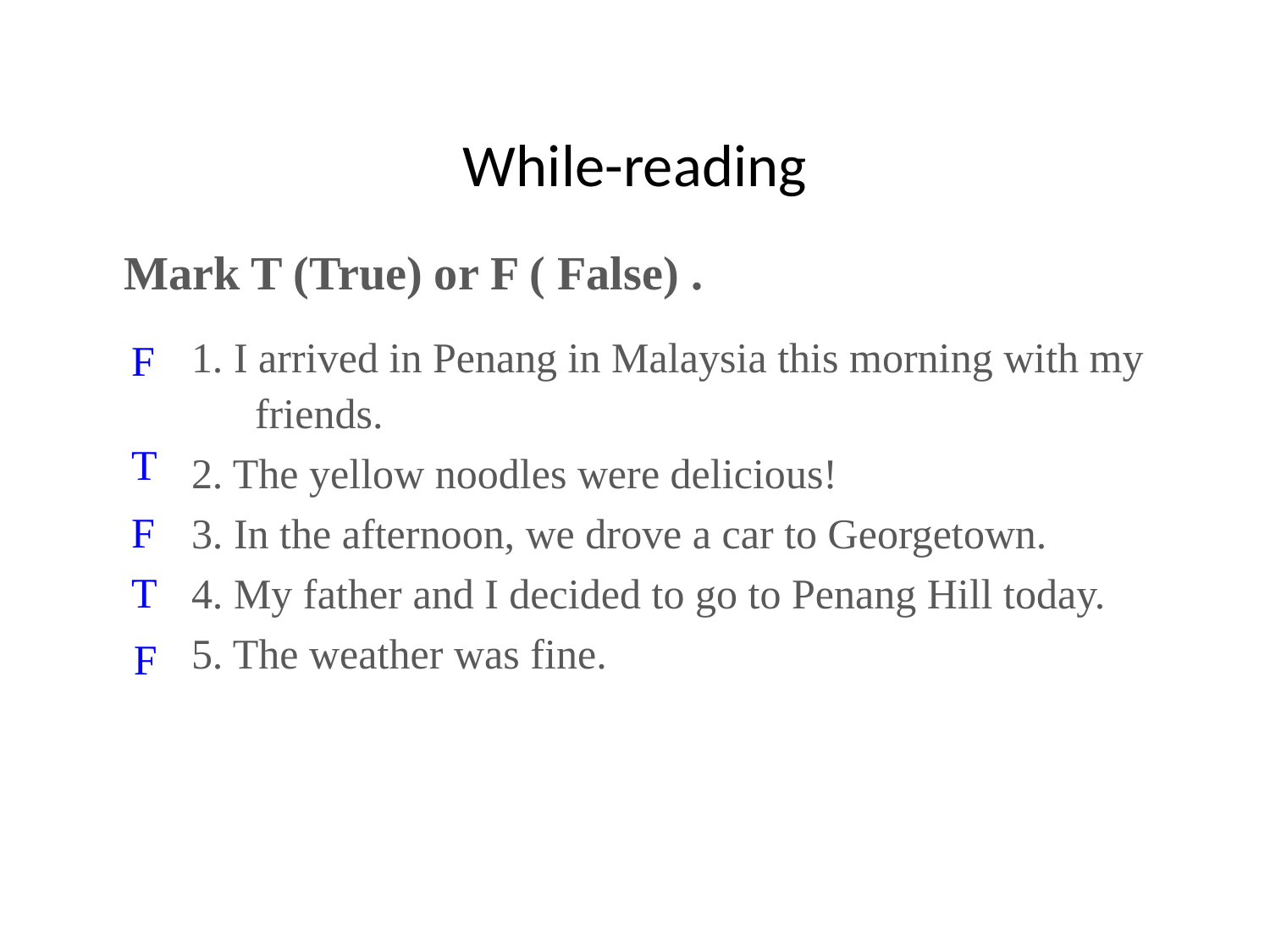

# While-reading
Mark T (True) or F ( False) .
1. I arrived in Penang in Malaysia this morning with my friends.
2. The yellow noodles were delicious!
3. In the afternoon, we drove a car to Georgetown.
4. My father and I decided to go to Penang Hill today.
5. The weather was fine.
F
T
F
T
F